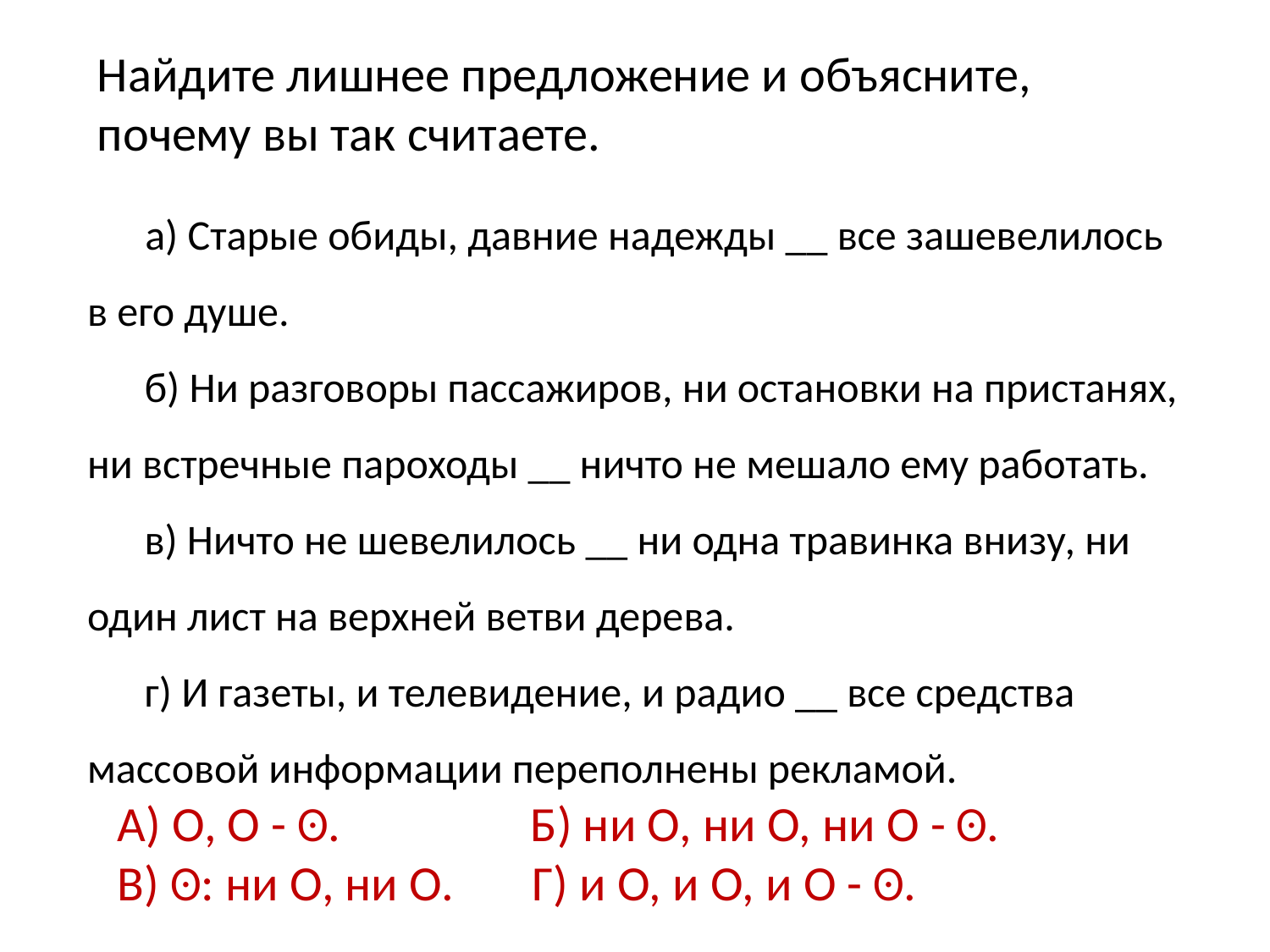

Найдите лишнее предложение и объясните, почему вы так считаете.
#
        а) Старые обиды, давние надежды __ все зашевелилось в его душе.
      б) Ни разговоры пассажиров, ни остановки на пристанях, ни встречные пароходы __ ничто не мешало ему работать.
      в) Ничто не шевелилось __ ни одна травинка внизу, ни один лист на верхней ветви дерева.
      г) И газеты, и телевидение, и радио __ все средства массовой информации переполнены рекламой.

А) О, О - ʘ.                 Б) ни О, ни О, ни О - ʘ.
В) ʘ: ни О, ни О.       Г) и О, и О, и О - ʘ.